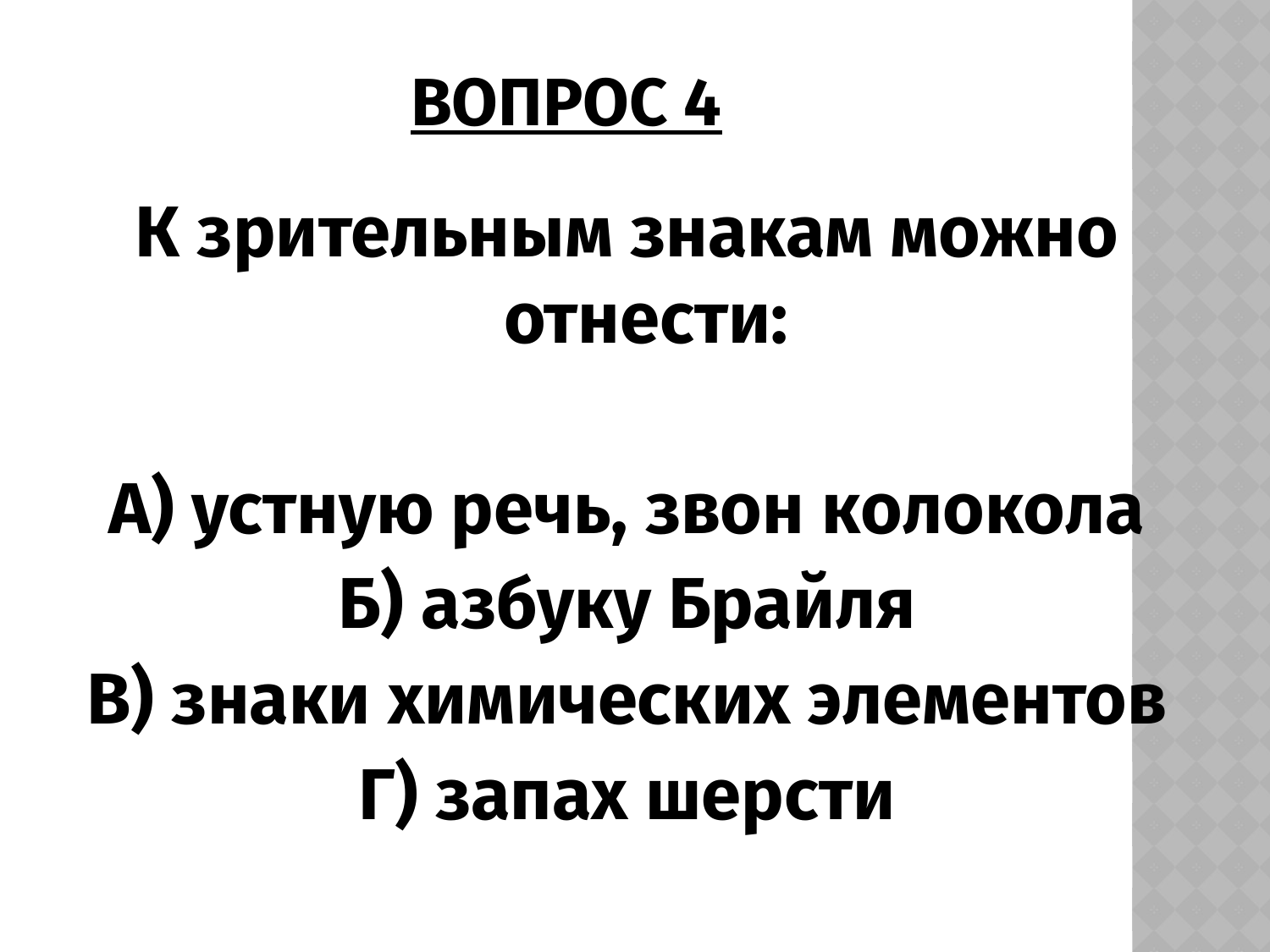

# Вопрос 4
К зрительным знакам можно отнести:

А) устную речь, звон колокола
Б) азбуку Брайля
В) знаки химических элементов
Г) запах шерсти